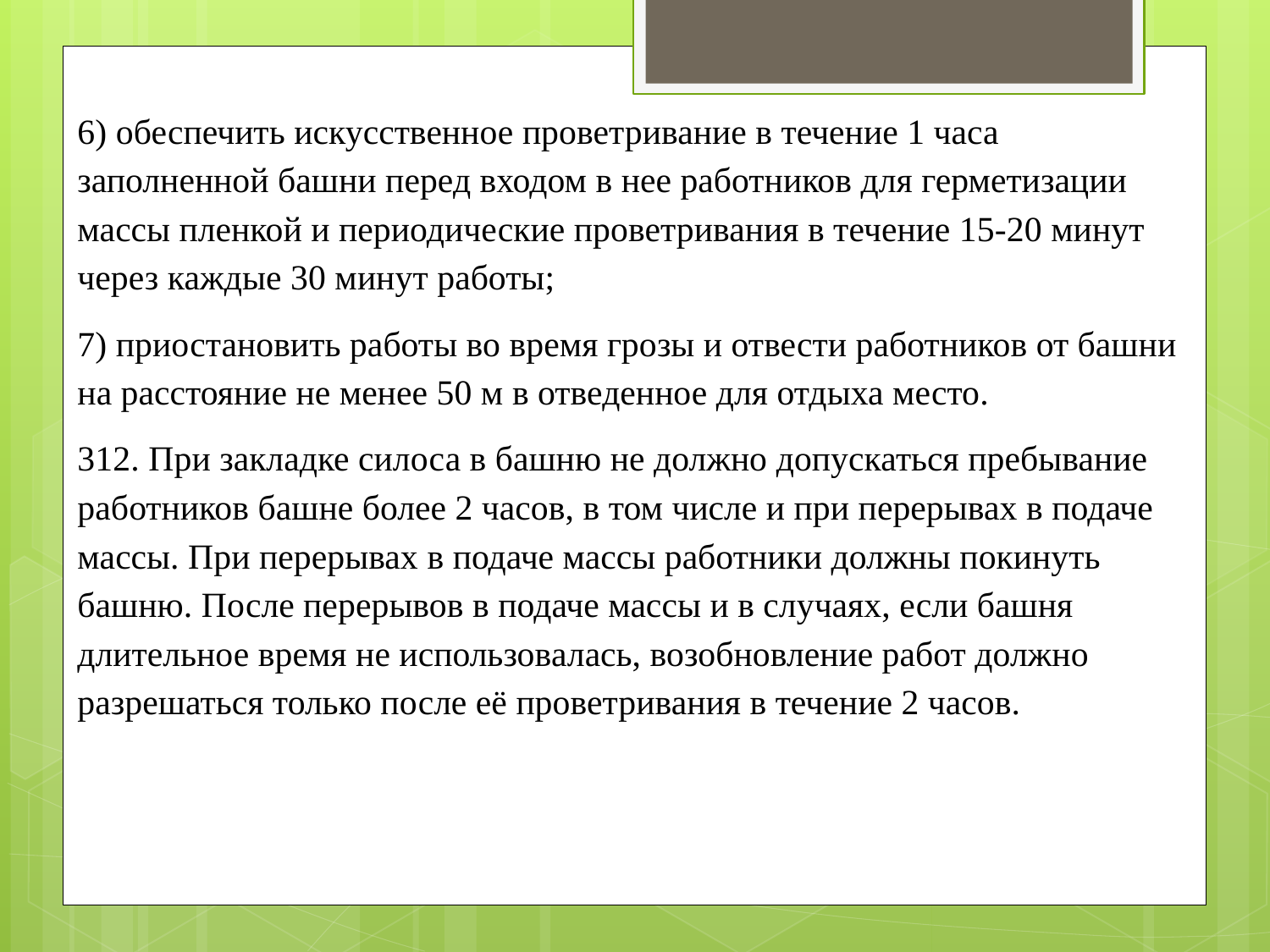

6) обеспечить искусственное проветривание в течение 1 часа заполненной башни перед входом в нее работников для герметизации массы пленкой и периодические проветривания в течение 15-20 минут через каждые 30 минут работы;
7) приостановить работы во время грозы и отвести работников от башни на расстояние не менее 50 м в отведенное для отдыха место.
312. При закладке силоса в башню не должно допускаться пребывание работников башне более 2 часов, в том числе и при перерывах в подаче массы. При перерывах в подаче массы работники должны покинуть башню. После перерывов в подаче массы и в случаях, если башня длительное время не использовалась, возобновление работ должно разрешаться только после её проветривания в течение 2 часов.